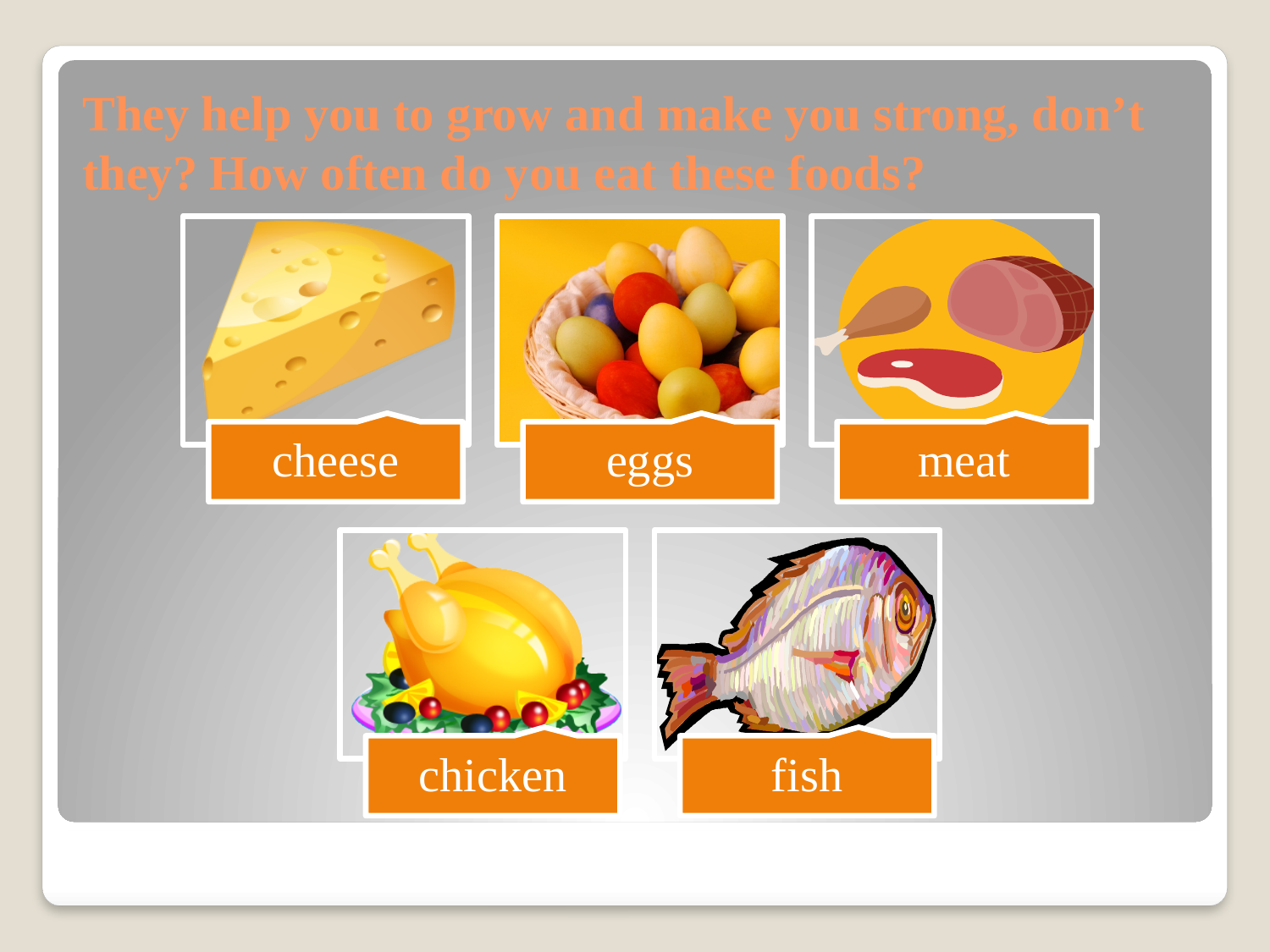

# They help you to grow and make you strong, don’t they? How often do you eat these foods?
cheese
eggs
meat
chicken
fish